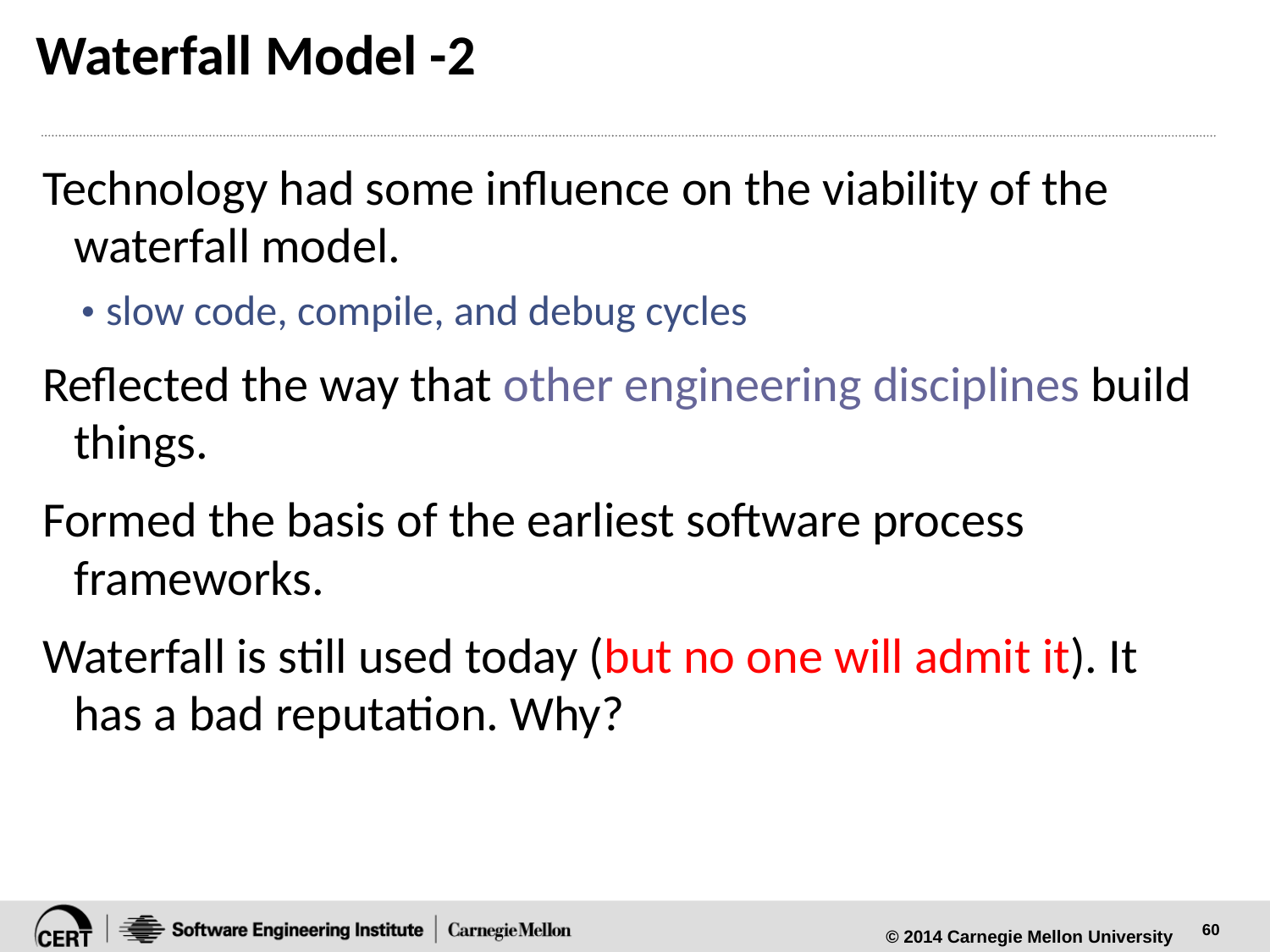

# Waterfall Model -2
Technology had some influence on the viability of the waterfall model.
slow code, compile, and debug cycles
Reflected the way that other engineering disciplines build things.
Formed the basis of the earliest software process frameworks.
Waterfall is still used today (but no one will admit it). It has a bad reputation. Why?